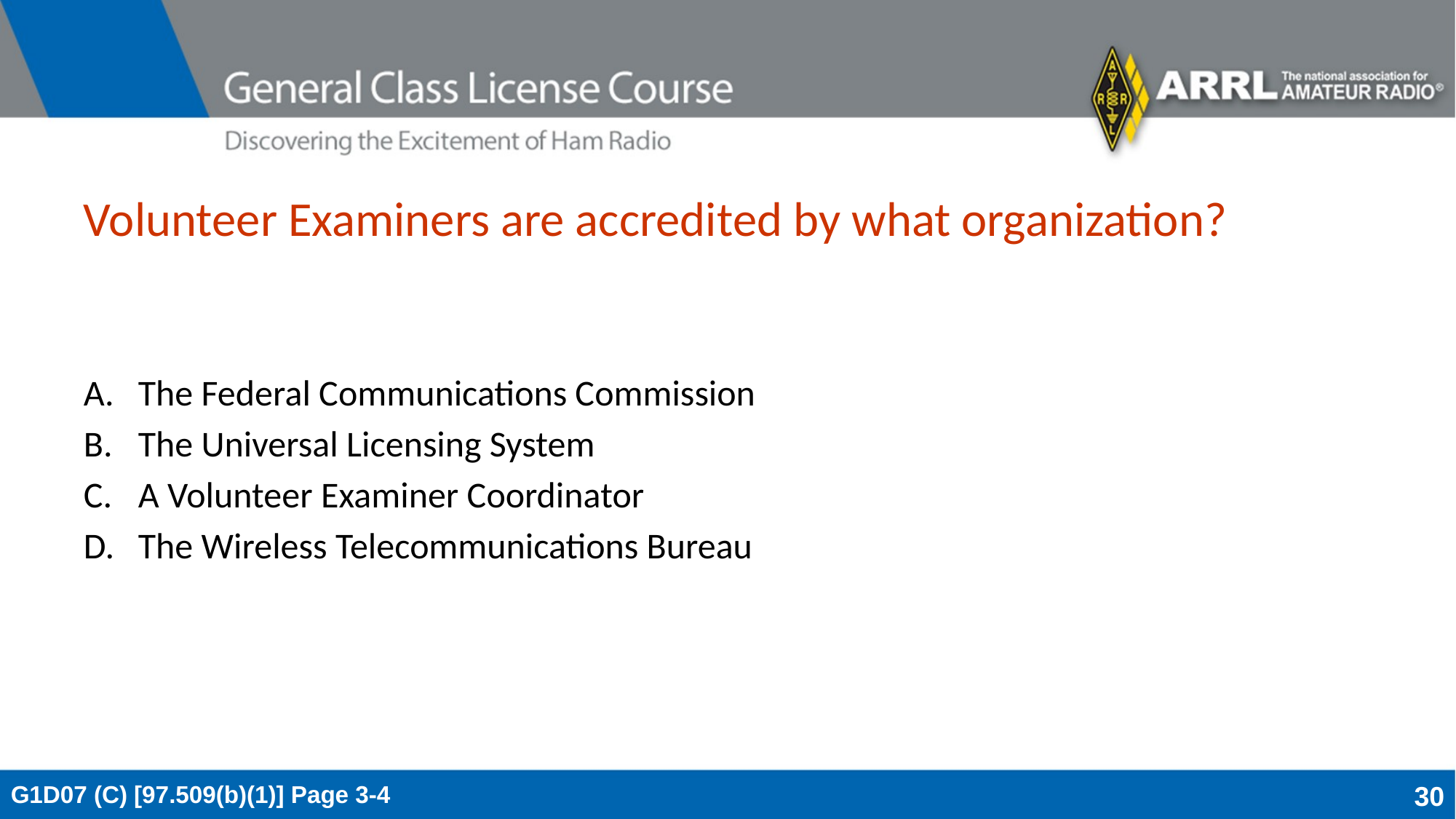

# Volunteer Examiners are accredited by what organization?
The Federal Communications Commission
The Universal Licensing System
A Volunteer Examiner Coordinator
The Wireless Telecommunications Bureau
G1D07 (C) [97.509(b)(1)] Page 3-4
30